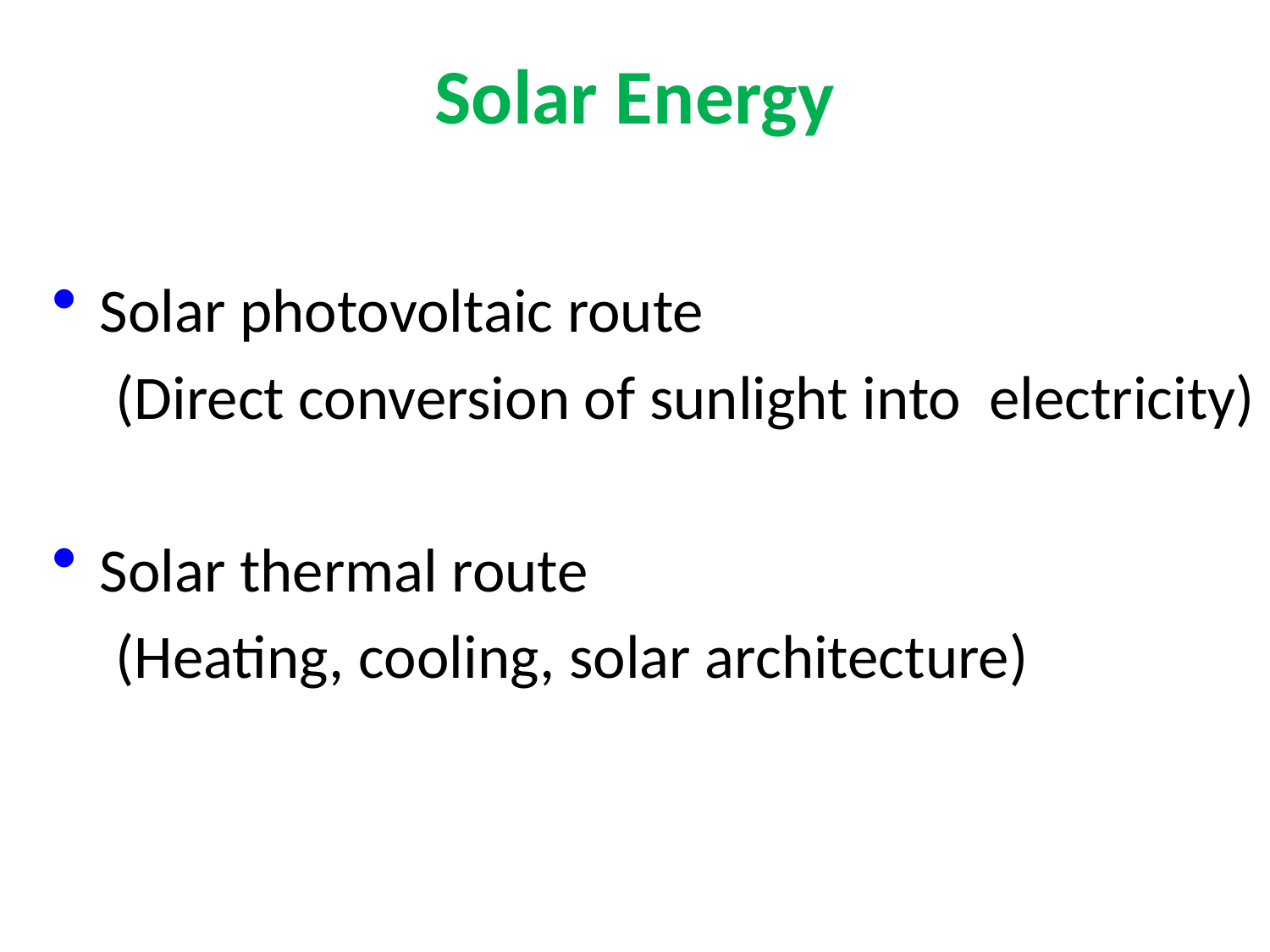

Solar Energy
Solar photovoltaic route
(Direct conversion of sunlight into  electricity)

Solar thermal route
(Heating, cooling, solar architecture)